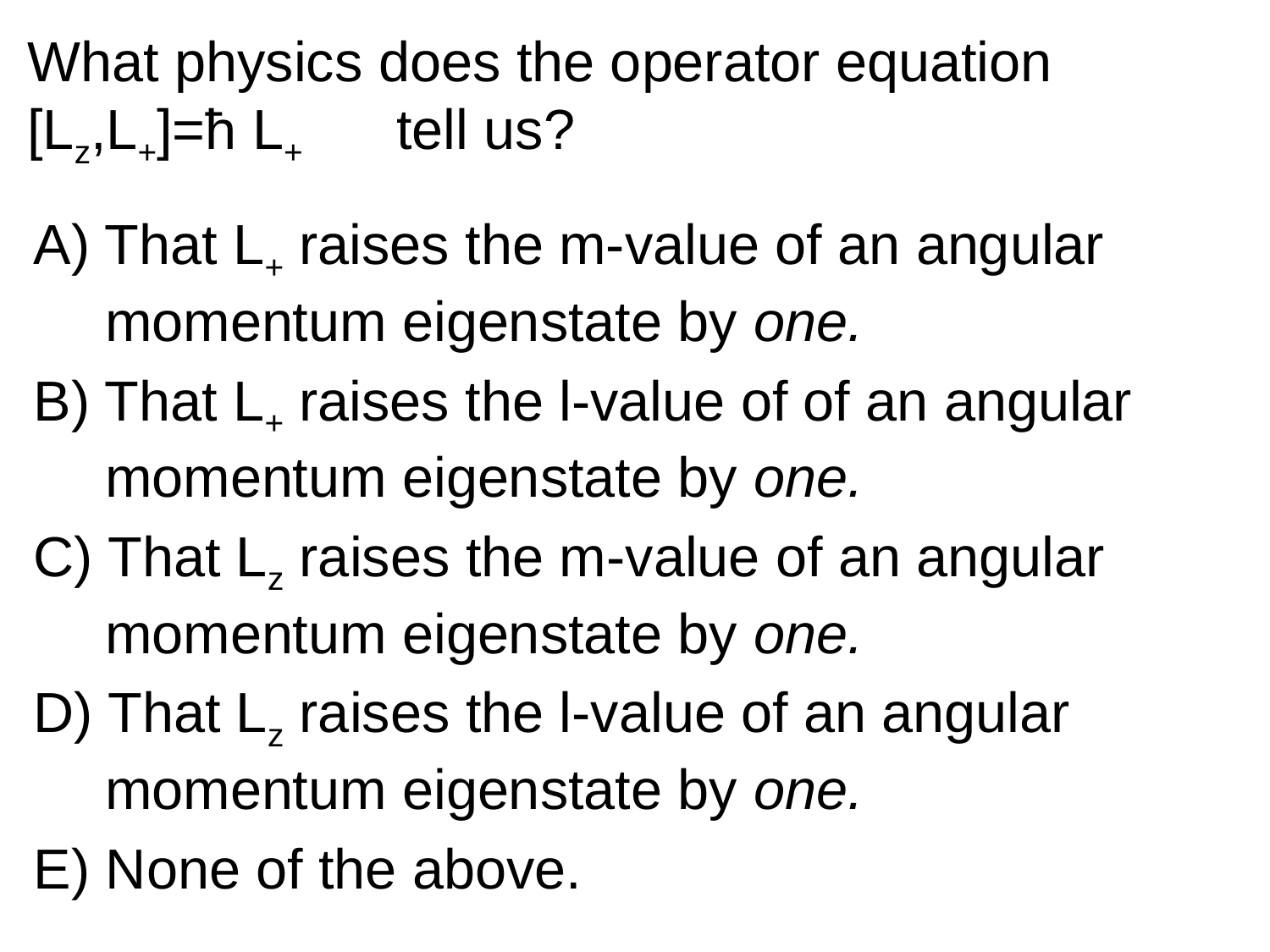

What physics does the operator equation
[Lz,L+]=ħ L+      tell us?
A) That L+ raises the m-value of an angular momentum eigenstate by one.
B) That L+ raises the l-value of of an angular momentum eigenstate by one.
C) That Lz raises the m-value of an angular momentum eigenstate by one.
D) That Lz raises the l-value of an angular momentum eigenstate by one.
E) None of the above.